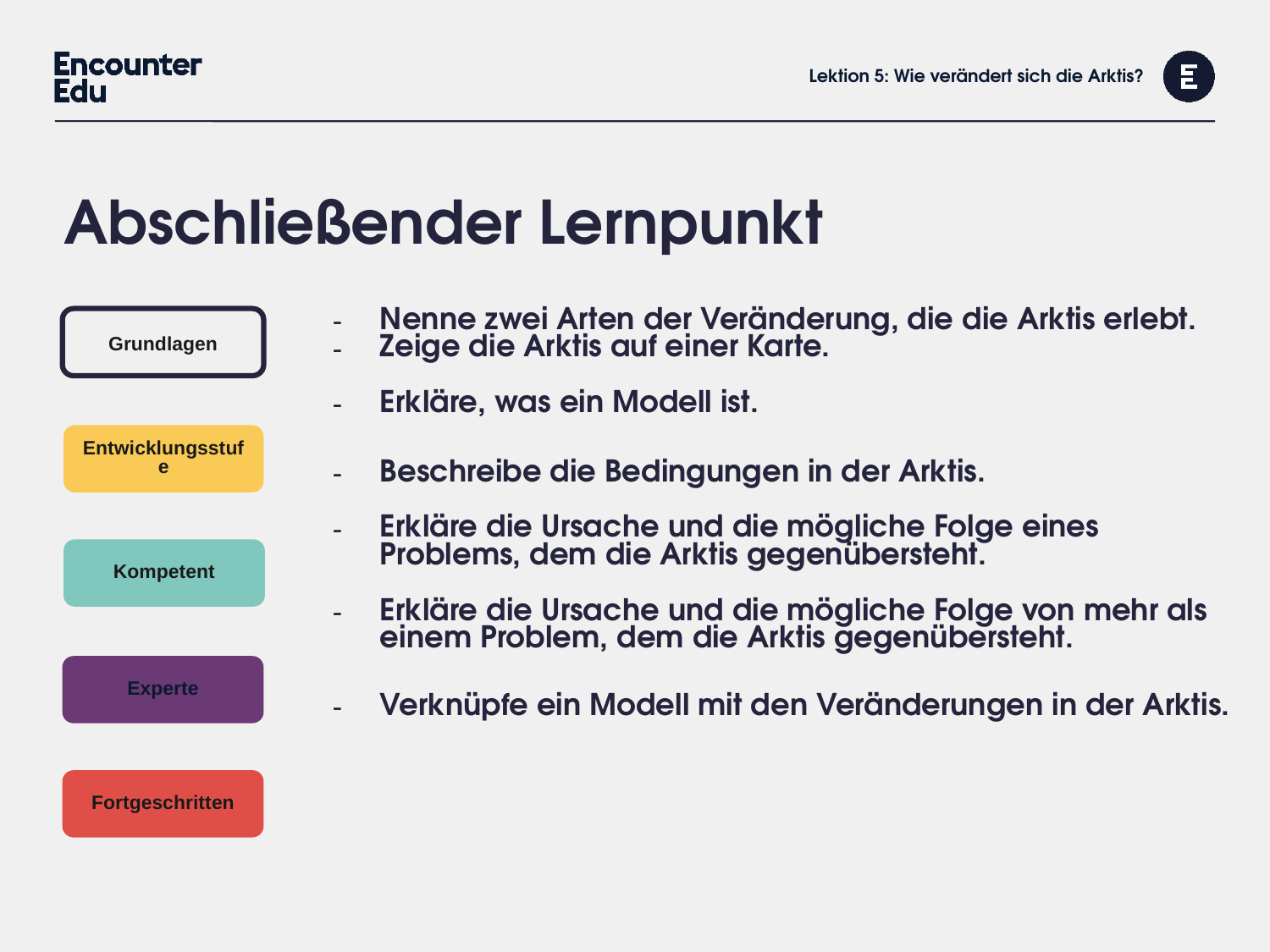

# Lektion 5: Wie verändert sich die Arktis?
Abschließender Lernpunkt
| Nenne zwei Arten der Veränderung, die die Arktis erlebt. Zeige die Arktis auf einer Karte. Erkläre, was ein Modell ist. |
| --- |
| Beschreibe die Bedingungen in der Arktis. Erkläre die Ursache und die mögliche Folge eines Problems, dem die Arktis gegenübersteht. Erkläre die Ursache und die mögliche Folge von mehr als einem Problem, dem die Arktis gegenübersteht. Verknüpfe ein Modell mit den Veränderungen in der Arktis. |
|  |
|  |
|  |
Grundlagen
Entwicklungsstufe
Kompetent
Experte
Fortgeschritten